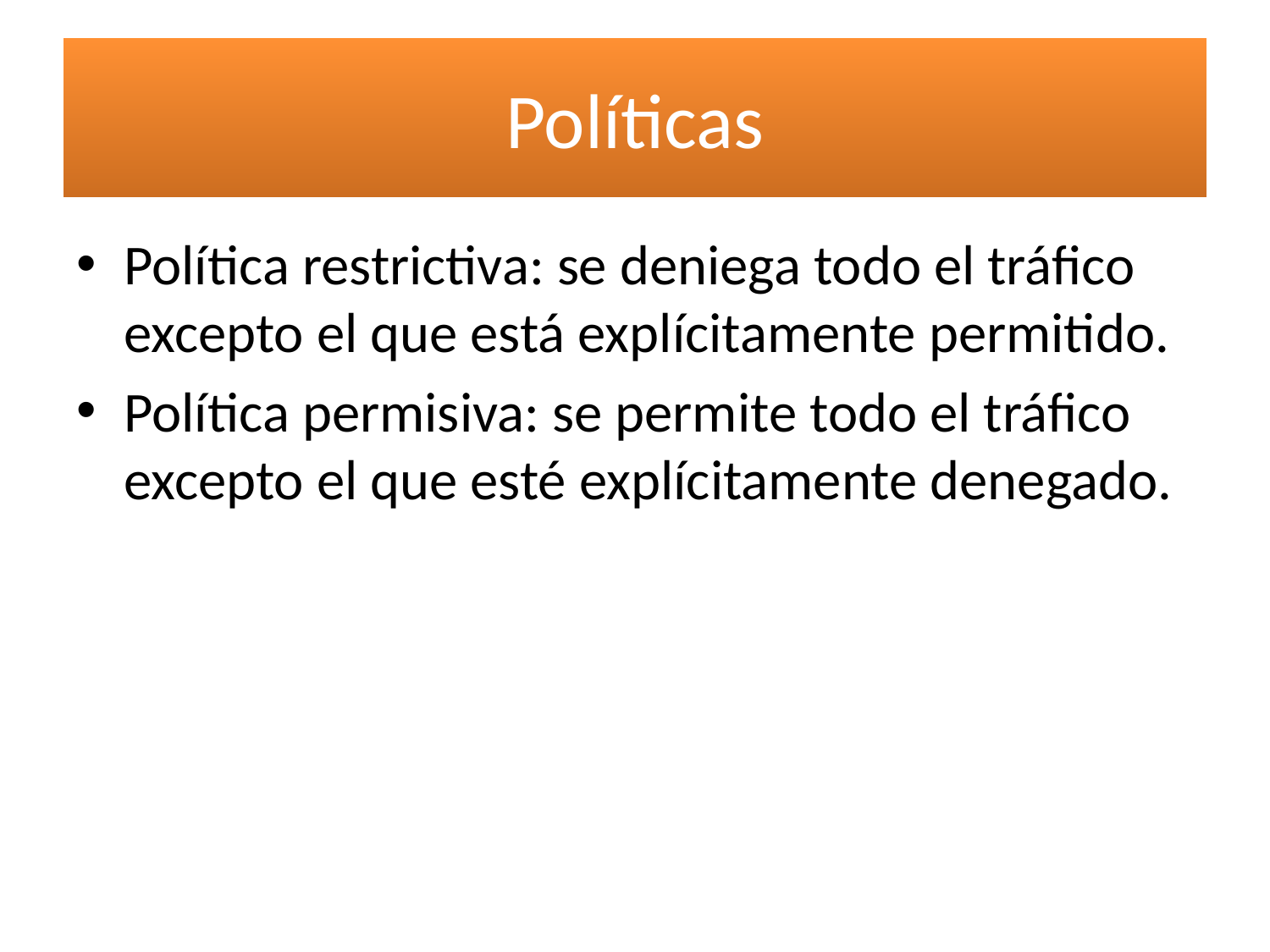

# Políticas
Política restrictiva: se deniega todo el tráfico excepto el que está explícitamente permitido.
Política permisiva: se permite todo el tráfico excepto el que esté explícitamente denegado.